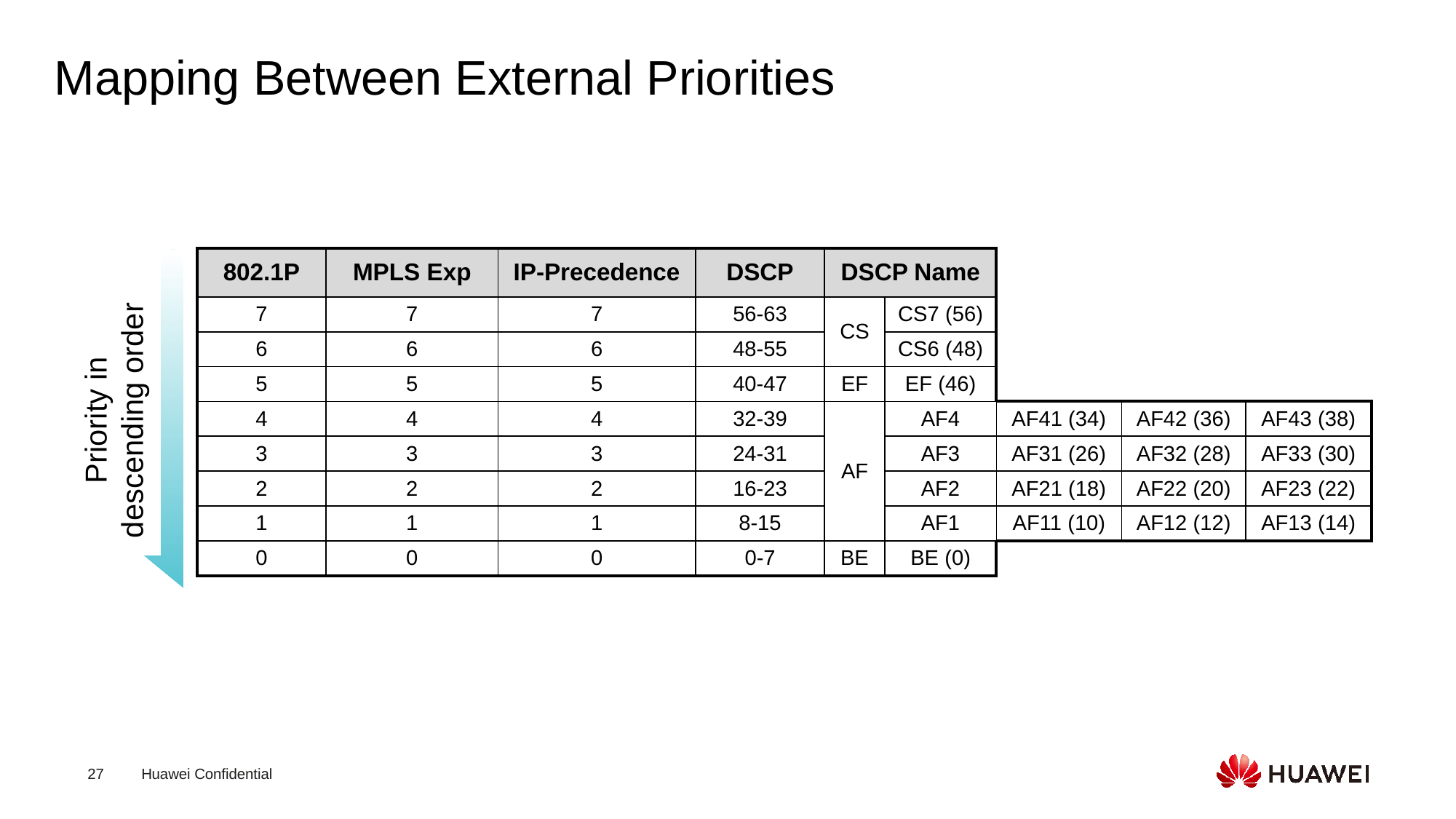

# Mapping Between External Priorities
| 802.1P | MPLS Exp | IP-Precedence | DSCP | DSCP Name |  |  |  |  |
| --- | --- | --- | --- | --- | --- | --- | --- | --- |
| 7 | 7 | 7 | 56-63 | CS | CS7 (56) |  |  |  |
| 6 | 6 | 6 | 48-55 |  | CS6 (48) |  |  |  |
| 5 | 5 | 5 | 40-47 | EF | EF (46) |  |  |  |
| 4 | 4 | 4 | 32-39 | AF | AF4 | AF41 (34) | AF42 (36) | AF43 (38) |
| 3 | 3 | 3 | 24-31 |  | AF3 | AF31 (26) | AF32 (28) | AF33 (30) |
| 2 | 2 | 2 | 16-23 |  | AF2 | AF21 (18) | AF22 (20) | AF23 (22) |
| 1 | 1 | 1 | 8-15 |  | AF1 | AF11 (10) | AF12 (12) | AF13 (14) |
| 0 | 0 | 0 | 0-7 | BE | BE (0) |  |  |  |

Priority in descending order